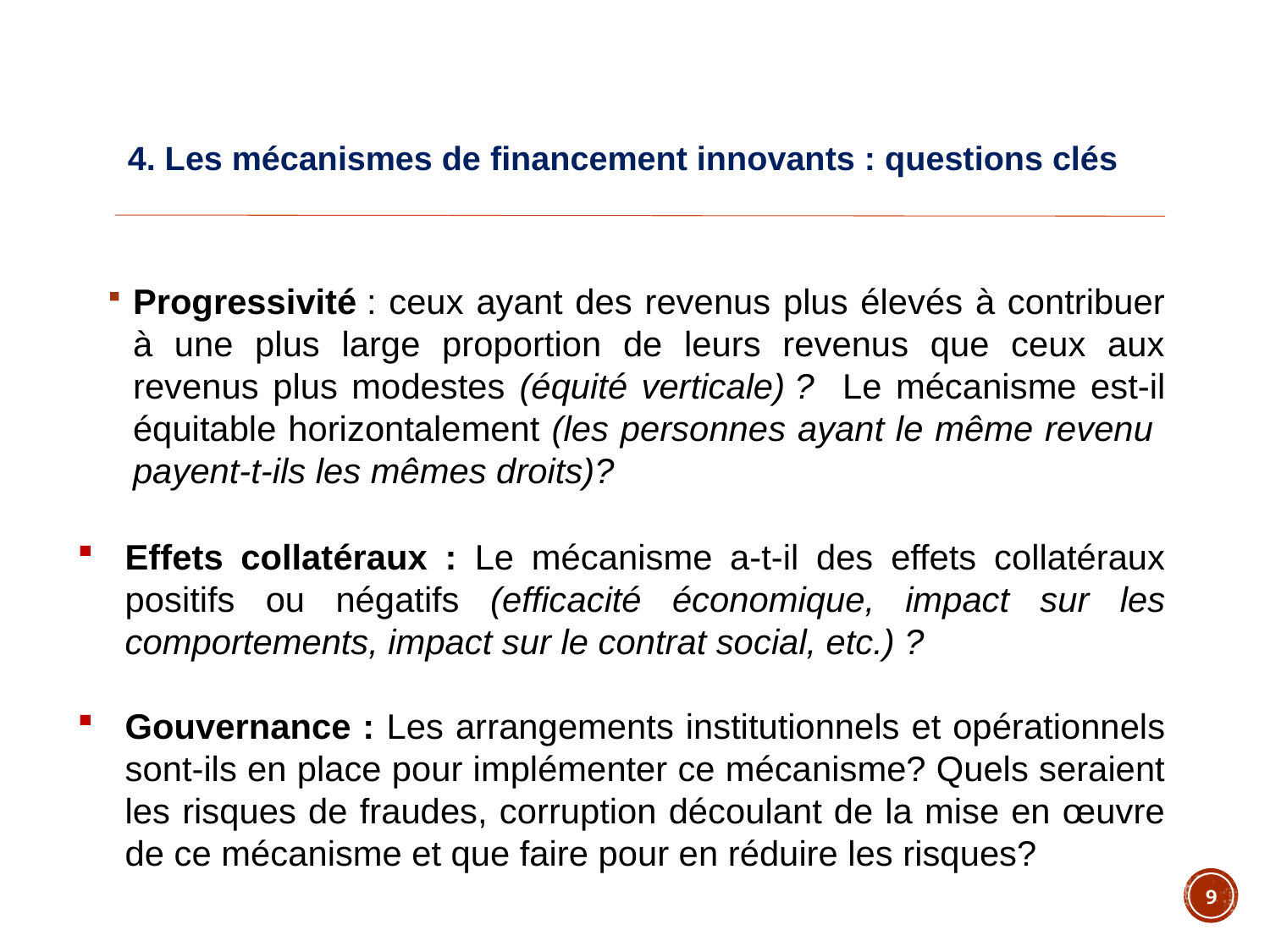

# 4. Les mécanismes de financement innovants : questions clés

Progressivité : ceux ayant des revenus plus élevés à contribuer à une plus large proportion de leurs revenus que ceux aux revenus plus modestes (équité verticale) ?  Le mécanisme est-il équitable horizontalement (les personnes ayant le même revenu  payent-t-ils les mêmes droits)?

Effets collatéraux : Le mécanisme a-t-il des effets collatéraux positifs ou négatifs (efficacité économique, impact sur les comportements, impact sur le contrat social, etc.) ?

Gouvernance : Les arrangements institutionnels et opérationnels sont-ils en place pour implémenter ce mécanisme? Quels seraient les risques de fraudes, corruption découlant de la mise en œuvre de ce mécanisme et que faire pour en réduire les risques?

9